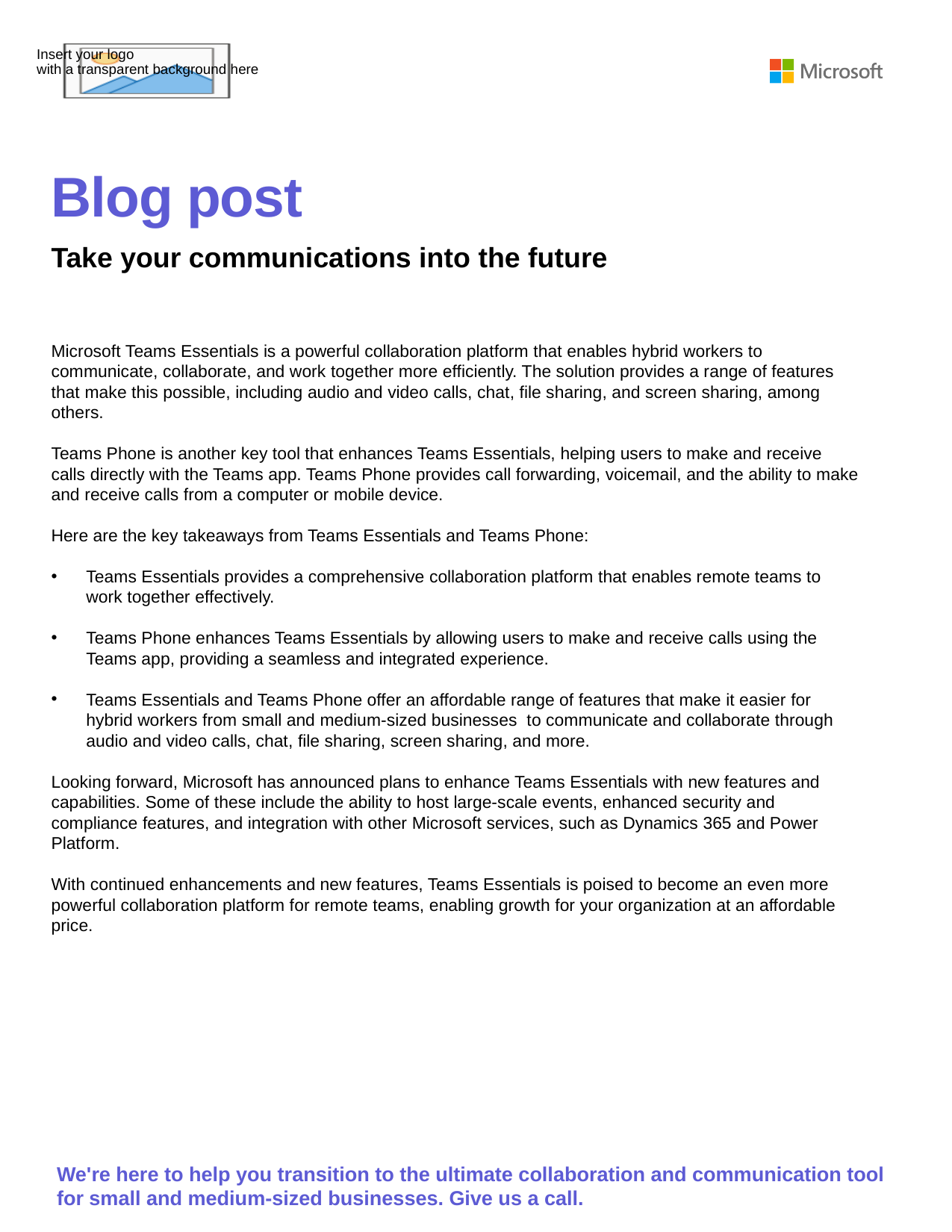

Blog post
Take your communications into the future

Microsoft Teams Essentials is a powerful collaboration platform that enables hybrid workers to communicate, collaborate, and work together more efficiently. The solution provides a range of features that make this possible, including audio and video calls, chat, file sharing, and screen sharing, among others.

Teams Phone is another key tool that enhances Teams Essentials, helping users to make and receive calls directly with the Teams app. Teams Phone provides call forwarding, voicemail, and the ability to make and receive calls from a computer or mobile device.

Here are the key takeaways from Teams Essentials and Teams Phone:

Teams Essentials provides a comprehensive collaboration platform that enables remote teams to work together effectively.

Teams Phone enhances Teams Essentials by allowing users to make and receive calls using the Teams app, providing a seamless and integrated experience.

Teams Essentials and Teams Phone offer an affordable range of features that make it easier for hybrid workers from small and medium-sized businesses  to communicate and collaborate through audio and video calls, chat, file sharing, screen sharing, and more.

Looking forward, Microsoft has announced plans to enhance Teams Essentials with new features and capabilities. Some of these include the ability to host large-scale events, enhanced security and compliance features, and integration with other Microsoft services, such as Dynamics 365 and Power Platform.

With continued enhancements and new features, Teams Essentials is poised to become an even more powerful collaboration platform for remote teams, enabling growth for your organization at an affordable price.

We're here to help you transition to the ultimate collaboration and communication tool for small and medium-sized businesses. Give us a call.